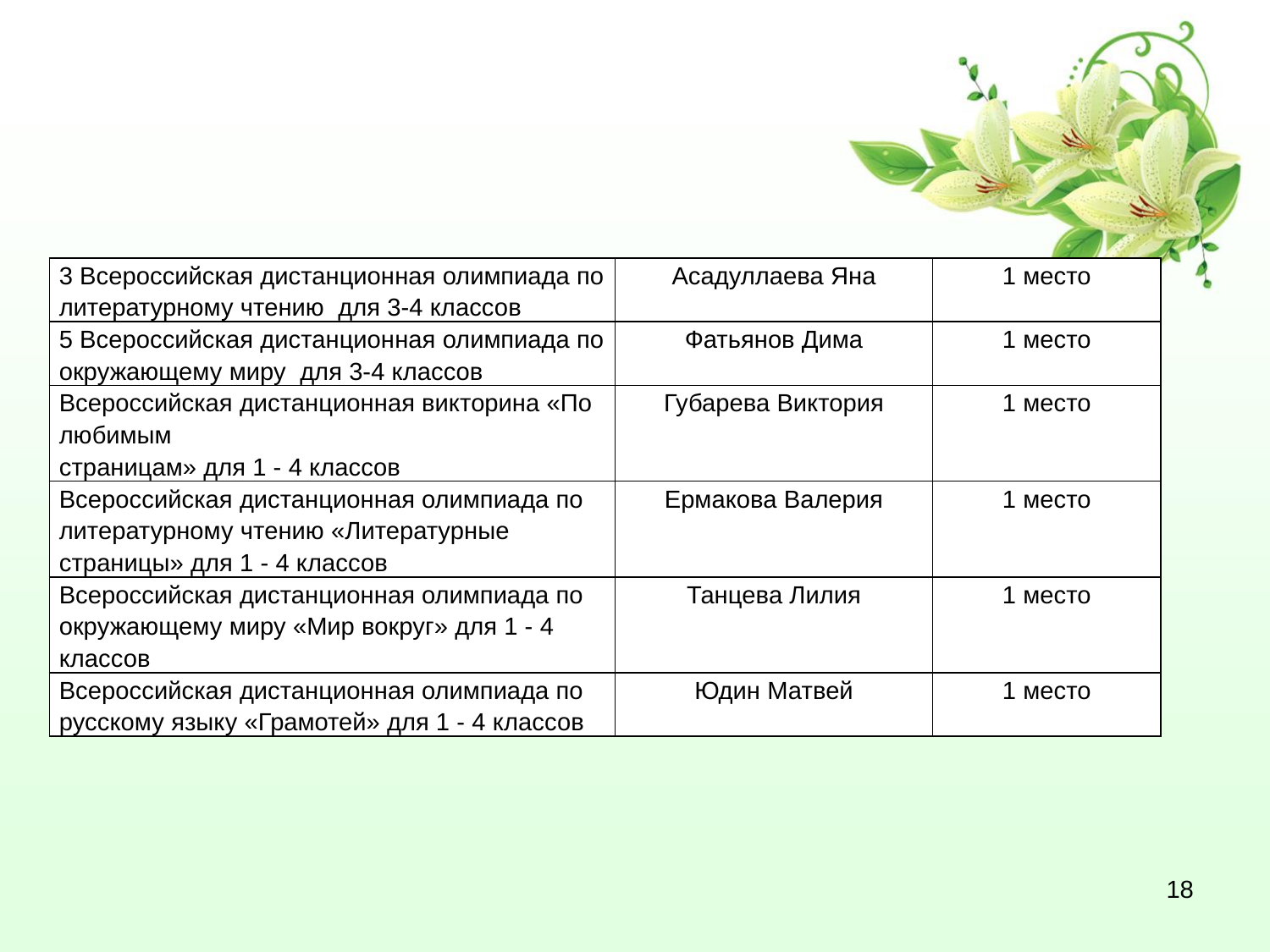

| 3 Всероссийская дистанционная олимпиада по литературному чтению для 3-4 классов | Асадуллаева Яна | 1 место |
| --- | --- | --- |
| 5 Всероссийская дистанционная олимпиада по окружающему миру для 3-4 классов | Фатьянов Дима | 1 место |
| Всероссийская дистанционная викторина «По любимым страницам» для 1 - 4 классов | Губарева Виктория | 1 место |
| Всероссийская дистанционная олимпиада по литературному чтению «Литературные страницы» для 1 - 4 классов | Ермакова Валерия | 1 место |
| Всероссийская дистанционная олимпиада по окружающему миру «Мир вокруг» для 1 - 4 классов | Танцева Лилия | 1 место |
| Всероссийская дистанционная олимпиада по русскому языку «Грамотей» для 1 - 4 классов | Юдин Матвей | 1 место |
18